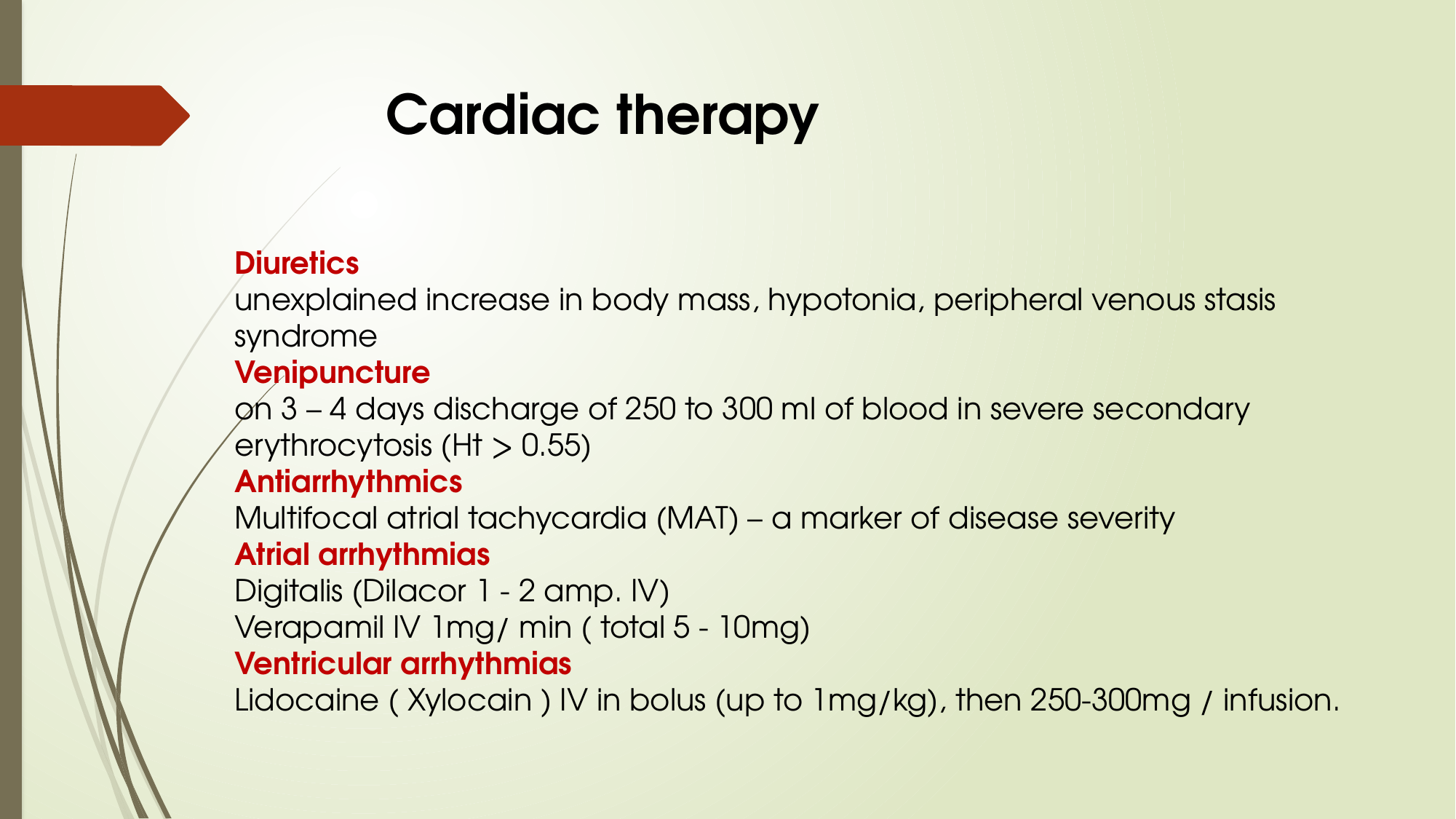

Cardiac therapy
Diuretics
unexplained increase in body mass, hypotonia, peripheral venous stasis syndrome
Venipuncture
on 3 – 4 days discharge of 250 to 300 ml of blood in severe secondary erythrocytosis (Ht > 0.55)
Antiarrhythmics
Multifocal atrial tachycardia (MAT) – a marker of disease severity
Atrial arrhythmias
Digitalis (Dilacor 1 - 2 amp. IV)
Verapamil IV 1mg/ min ( total 5 - 10mg)
Ventricular arrhythmias
Lidocaine ( Xylocain ) IV in bolus (up to 1mg/kg), then 250-300mg / infusion.